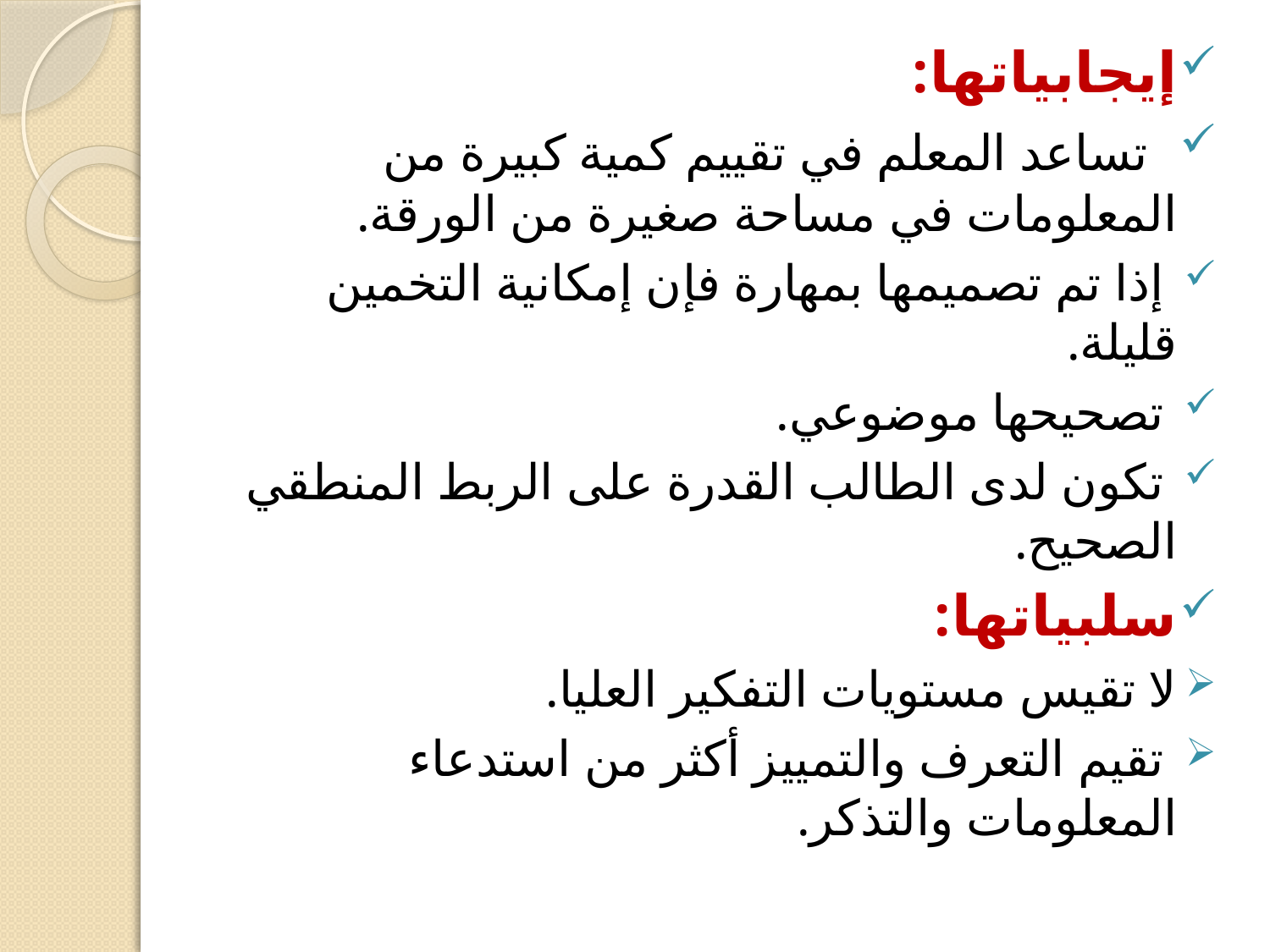

إيجابياتها:
  تساعد المعلم في تقييم كمية كبيرة من المعلومات في مساحة صغيرة من الورقة.
 إذا تم تصميمها بمهارة فإن إمكانية التخمين قليلة.
 تصحيحها موضوعي.
 تكون لدى الطالب القدرة على الربط المنطقي الصحيح.
سلبياتها:
لا تقيس مستويات التفكير العليا.
 تقيم التعرف والتمييز أكثر من استدعاء المعلومات والتذكر.